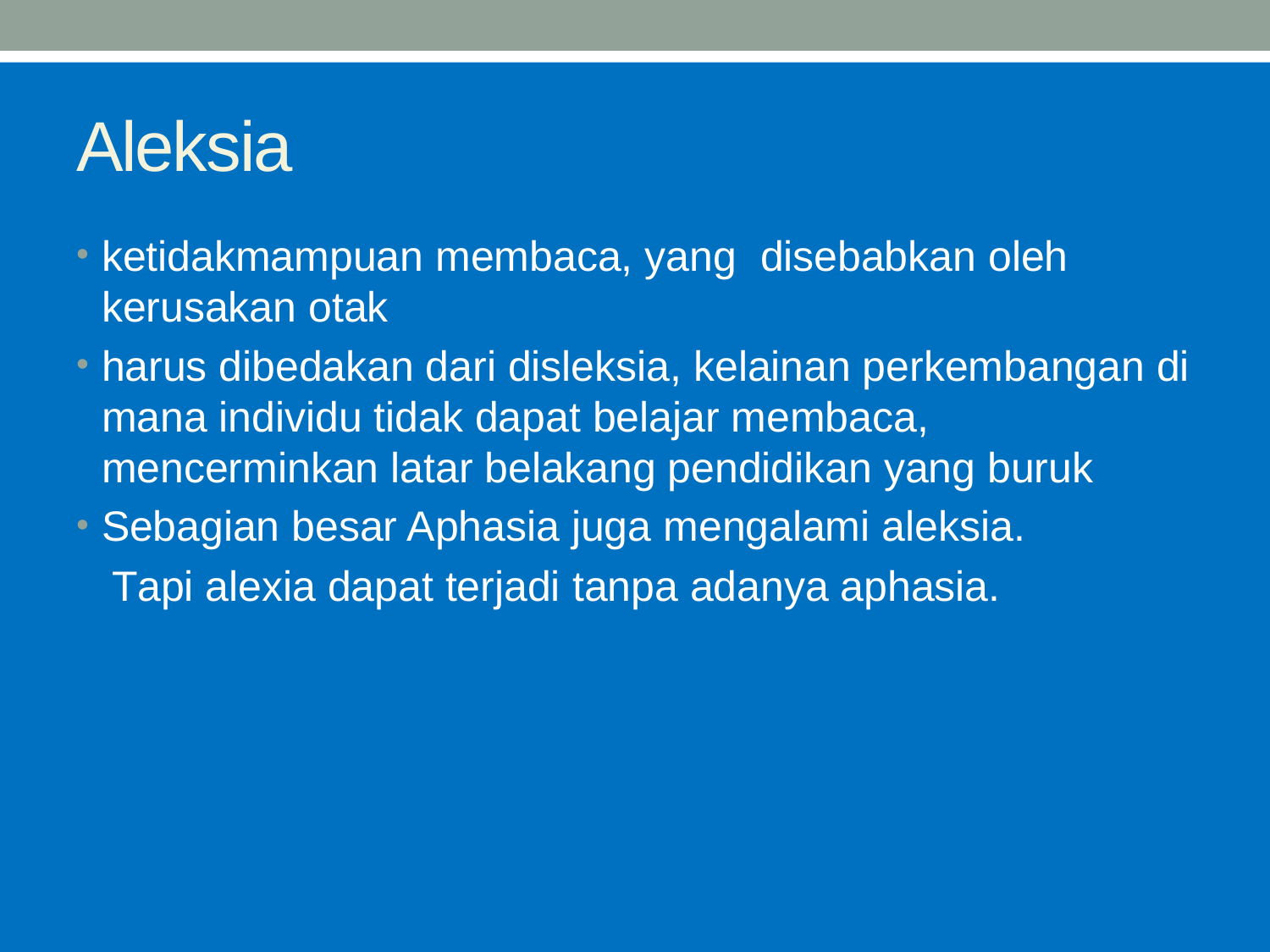

# Aleksia
ketidakmampuan membaca, yang  disebabkan oleh kerusakan otak
harus dibedakan dari disleksia, kelainan perkembangan di mana individu tidak dapat belajar membaca, mencerminkan latar belakang pendidikan yang buruk
Sebagian besar Aphasia juga mengalami aleksia.
   Tapi alexia dapat terjadi tanpa adanya aphasia.